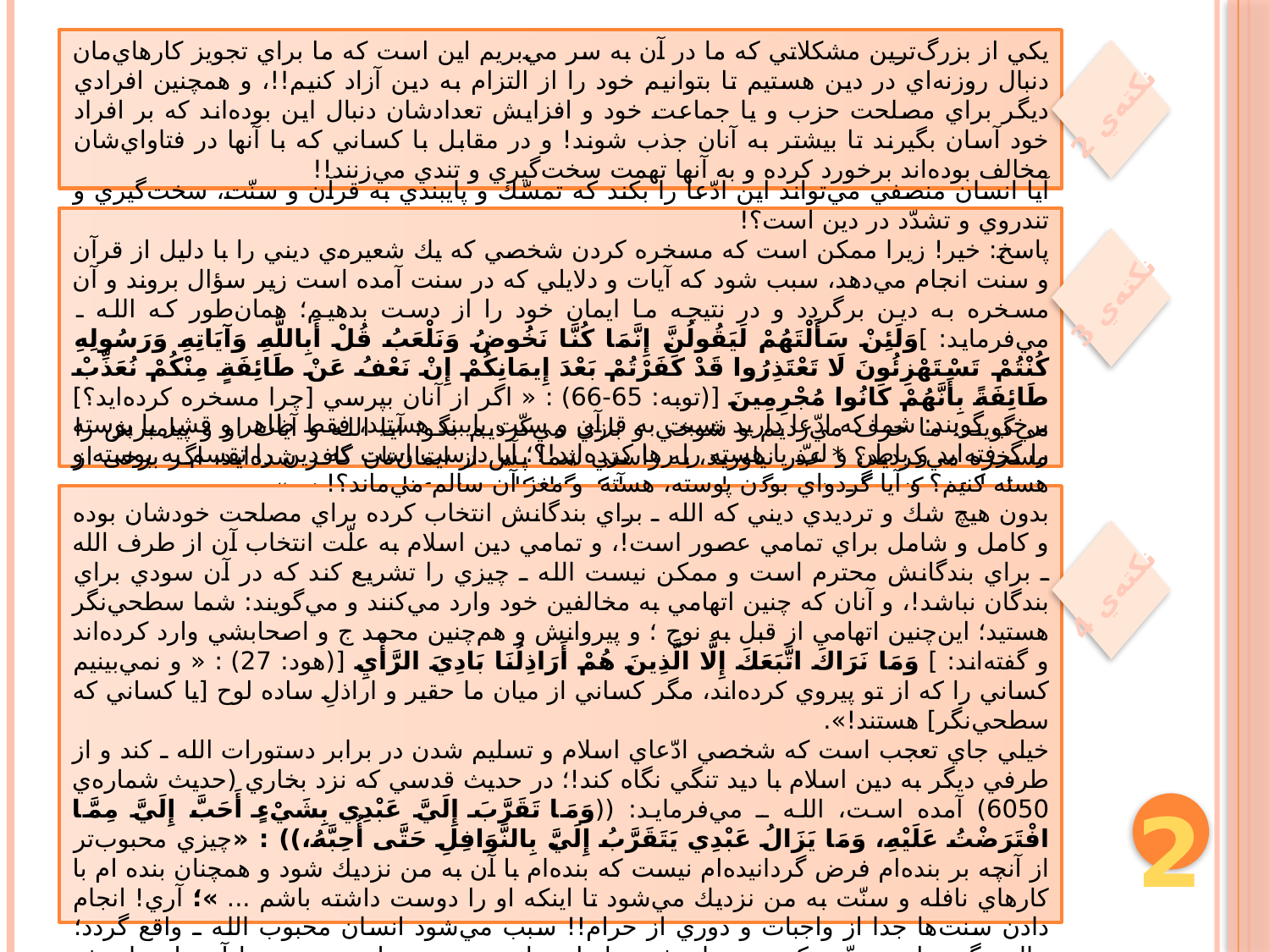

يكي از بزرگ‌ترين مشكلاتي كه ما در آن به سر مي‌بريم اين است كه ما براي تجويز كارهاي‌مان دنبال روزنه‌اي در دين هستيم تا بتوانيم خود را از التزام به دين آزاد كنيم!!، و همچنين افرادي ديگر براي مصلحت حزب و يا جماعت خود و افزايش تعدادشان دنبال اين بوده‌اند كه بر افراد خود آسان بگيرند تا بيشتر به آنان جذب شوند! و در مقابل با كساني كه با آنها در فتاواي‌شان مخالف بوده‌اند برخورد كرده و به آنها تهمت سخت‌گيري و تندي مي‌زنند!!

نكته‌ي 2
آيا انسان منصفي مي‌تواند اين ادّعا را بكند كه تمسّك و پايبندي به قرآن و سنّت، سخت‌گيري و تندروي و تشدّد در دين است؟!
پاسخ: خير! زيرا ممكن است كه مسخره كردن شخصي كه يك شعيره‌ي ديني را با دليل از قرآن و سنت انجام مي‌دهد، سبب شود كه آيات و دلايلي كه در سنت آمده است زير سؤال بروند و آن مسخره به دين برگردد و در نتيجه ما ايمان خود را از دست بدهيم؛ همان‌طور كه الله ـ مي‌فرمايد: ]وَلَئِنْ سَأَلْتَهُمْ لَيَقُولُنَّ إِنَّمَا كُنَّا نَخُوضُ وَنَلْعَبُ قُلْ أَبِاللَّهِ وَآيَاتِهِ وَرَسُولِهِ كُنْتُمْ تَسْتَهْزِئُونَ لَا تَعْتَذِرُوا قَدْ كَفَرْتُمْ بَعْدَ إِيمَانِكُمْ إِنْ نَعْفُ عَنْ طَائِفَةٍ مِنْكُمْ نُعَذِّبْ طَائِفَةً بِأَنَّهُمْ كَانُوا مُجْرِمِينَ [(توبه: 65-66) : « اگر از آنان بپرسي [چرا مسخره كرده‌ايد؟] مي‌گويند: ما حرف مي‌زديم و شوخي و بازي مي‌كرديم بگو: آيا الله و آيات او و پيامبرش را مسخره مي‌كرديد؟ * عذر نیاورید، به راستي شما پس از ایمان‌تان کافر شده‌اید، اگر برخی از شما را عفو کنیم گروهی دیگر را به سبب آنکه گناهکار بودند عذاب می‌دهیم».

نكته‌ي 3
برخي گويند: شما كه ادّعا داريد نسبت به قرآن و سنّت پايبند هستيد، فقط ظاهر و قشر يا پوسته را گرفته‌ايد و باطن و لبّ يا هسته را رها كرده‌ايد!؟؛ آيا درست است كه دين را تقسم به پوسته و هسته كنيم؟ و آيا گردو‌اي بودن پوسته، هسته  و مغز آن سالم مي‌ماند؟!
بدون هيچ شك و ترديدي ديني كه الله ـ براي بندگانش انتخاب كرده براي مصلحت خودشان بوده و كامل و شامل براي تمامي عصور است!، و تمامي دين اسلام به علّت انتخاب آن از طرف الله ـ براي بندگانش محترم است و ممكن نيست الله ـ چيزي را تشريع كند كه در آن سودي براي بندگان نباشد!، و آنان كه چنين اتهامي به مخالفين خود وارد مي‌كنند و مي‌گويند: شما سطحي‌نگر هستيد؛ اين‌چنين اتهامي از قبل به نوح ؛ و پيروانش و هم‌چنين محمد ج و اصحابشي وارد كرده‌اند و گفته‌اند: ] وَمَا نَرَاكَ اتَّبَعَكَ إِلَّا الَّذِينَ هُمْ أَرَاذِلُنَا بَادِيَ الرَّأْيِ [(هود: 27) : « و نمي‌بينيم كساني را كه از تو پيروي كرده‌اند، مگر كساني از ميان ما حقير و اراذلِ ساده لوح [يا كساني كه سطحي‌نگر] هستند!».
خيلي جاي تعجب است كه شخصي ادّعاي اسلام و تسليم شدن در برابر دستورات الله ـ كند و از طرفي ديگر به دين اسلام با ديد تنگي نگاه كند!؛ در حديث قدسي كه نزد بخاري (حديث شماره‌ي 6050) آمده است، الله ـ مي‌فرمايد: ((وَمَا تَقَرَّبَ إِلَيَّ عَبْدِي بِشَيْءٍ أَحَبَّ إِلَيَّ مِمَّا افْتَرَضْتُ عَلَيْهِ، وَمَا يَزَالُ عَبْدِي يَتَقَرَّبُ إِلَيَّ بِالنَّوَافِلِ حَتَّى أُحِبَّهُ،)) : «چيزي محبوب‌تر از آنچه بر بنده‌ام فرض گردانيده‌ام نيست كه بنده‌ام با آن به من نزديك شود و همچنان بنده ام با كارهاي نافله و سنّت به من نزديك مي‌شود تا اينكه او را دوست داشته باشم ... »؛ آري! انجام دادن سنت‌ها جدا از واجبات و دوري از حرام!! سبب مي‌شود انسان محبوب الله ـ واقع گردد؛ حال چگونه اين سنّتي كه چنين ارزشي را دارد با برچسب سطحي بودن، ما آن را بي‌ارزش بپنداريم!؟؛ آيا اين از انصاف و اسلام است!؟

نكته‌ي 4
2